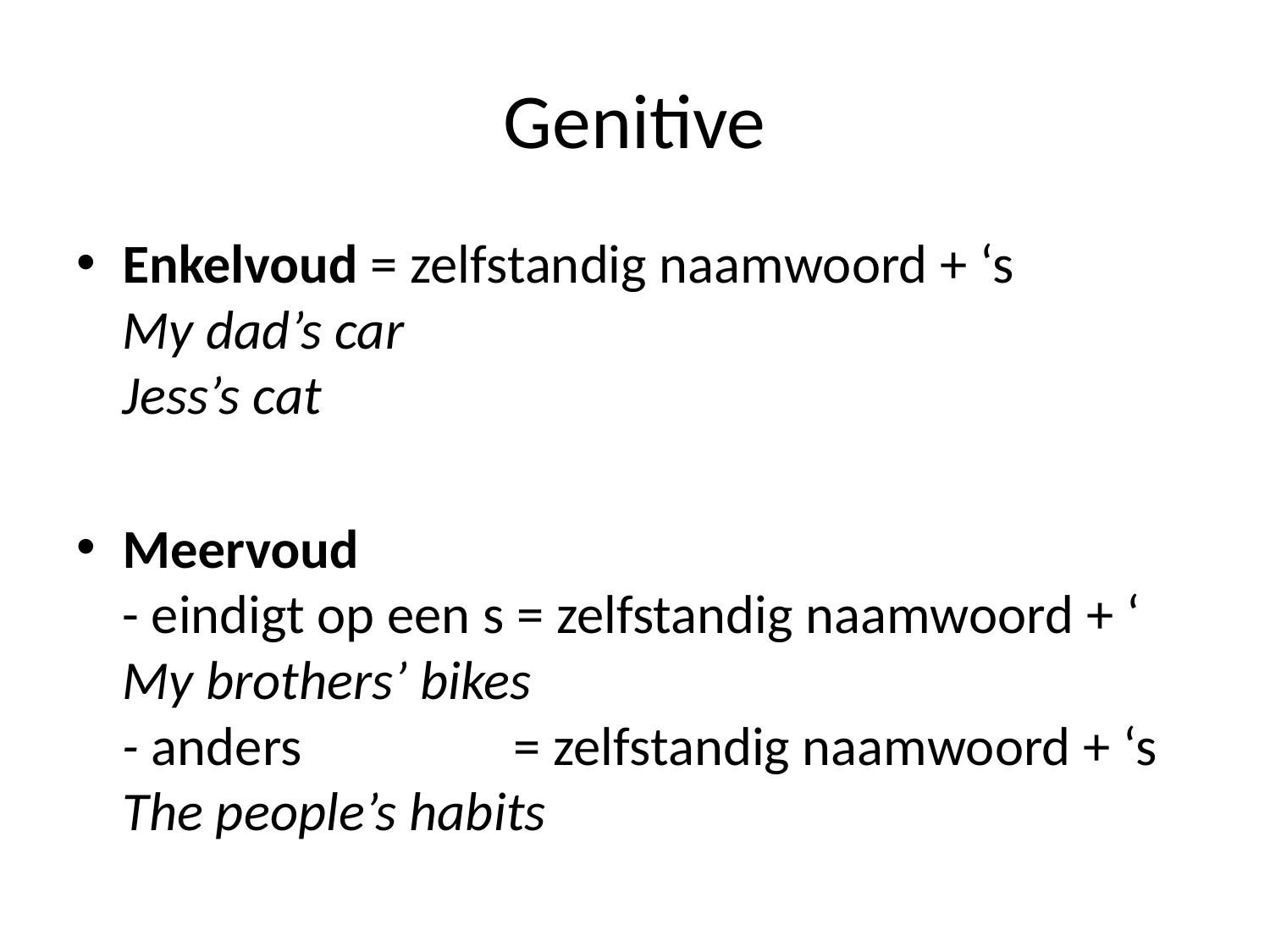

# Genitive
Enkelvoud = zelfstandig naamwoord + ‘s
My dad’s car
Jess’s cat

Meervoud
- eindigt op een s = zelfstandig naamwoord + ‘
My brothers’ bikes
- anders                 = zelfstandig naamwoord + ‘s
The people’s habits